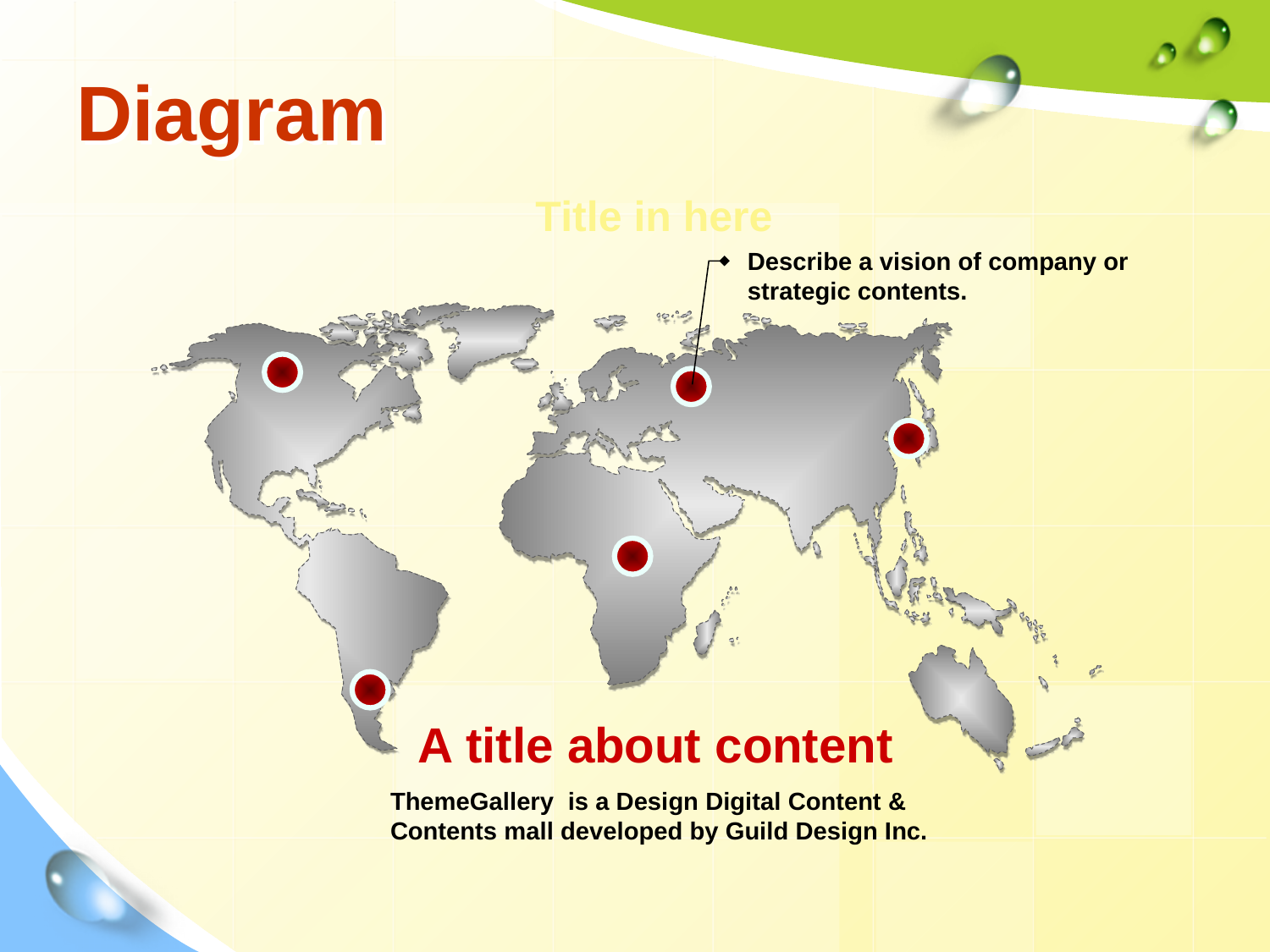

# Diagram
Title in here

Describe a vision of company or strategic contents.

A title about content
ThemeGallery  is a Design Digital Content & Contents mall developed by Guild Design Inc.